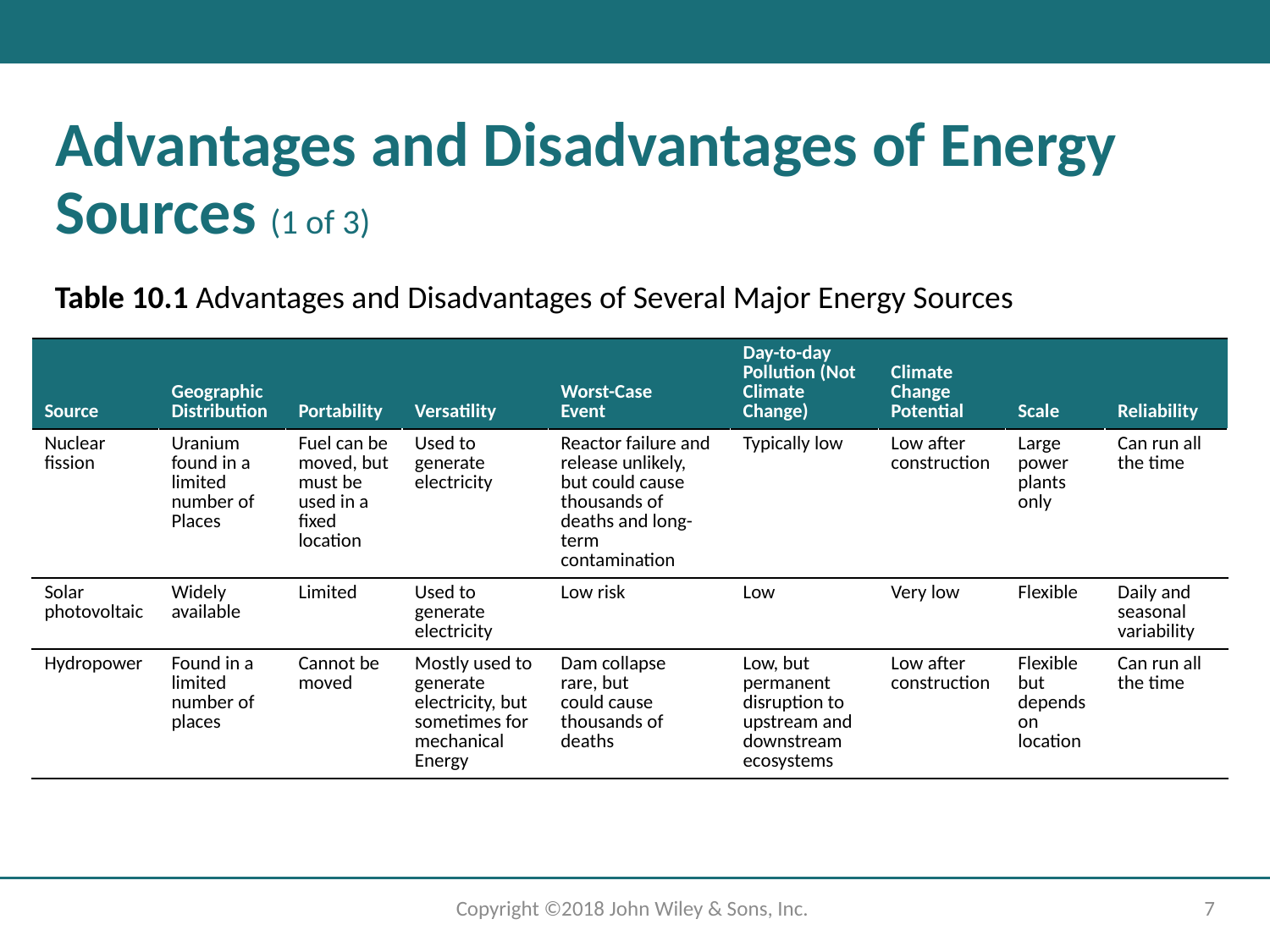

# Advantages and Disadvantages of Energy Sources (1 of 3)
Table 10.1 Advantages and Disadvantages of Several Major Energy Sources
| Source | Geographic Distribution | Portability | Versatility | Worst-Case Event | Day-to-day Pollution (Not Climate Change) | Climate Change Potential | Scale | Reliability |
| --- | --- | --- | --- | --- | --- | --- | --- | --- |
| Nuclear fission | Uranium found in a limited number of Places | Fuel can be moved, but must be used in a fixed location | Used to generate electricity | Reactor failure and release unlikely, but could cause thousands of deaths and long-term contamination | Typically low | Low after construction | Large power plants only | Can run all the time |
| Solar photovoltaic | Widely available | Limited | Used to generate electricity | Low risk | Low | Very low | Flexible | Daily and seasonal variability |
| Hydropower | Found in a limited number of places | Cannot be moved | Mostly used to generate electricity, but sometimes for mechanical Energy | Dam collapse rare, but could cause thousands of deaths | Low, but permanent disruption to upstream and downstream ecosystems | Low after construction | Flexible but depends on location | Can run all the time |
Copyright ©2018 John Wiley & Sons, Inc.
7